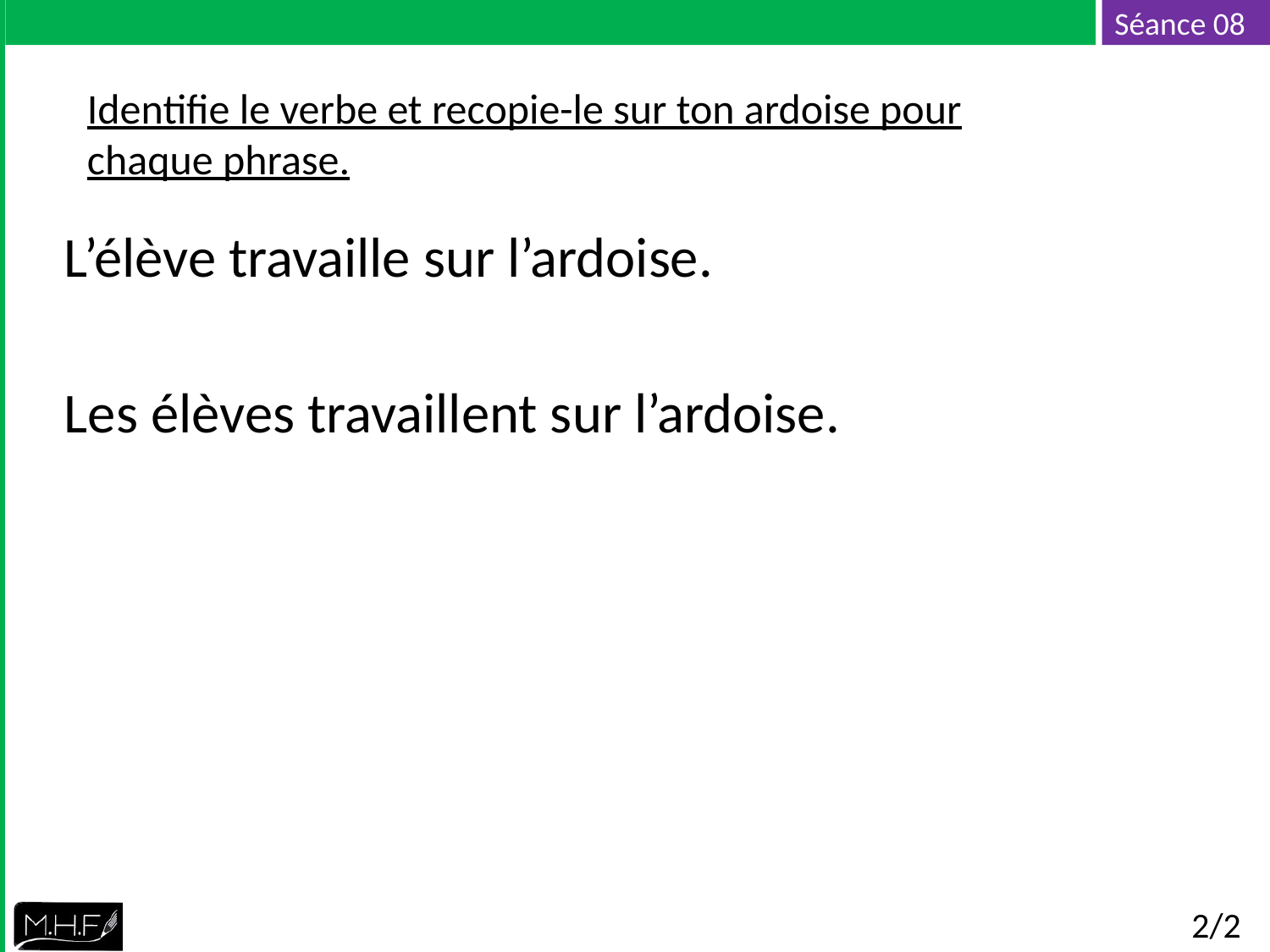

Identifie le verbe et recopie-le sur ton ardoise pour chaque phrase.
L’élève travaille sur l’ardoise.

Les élèves travaillent sur l’ardoise.

2/2